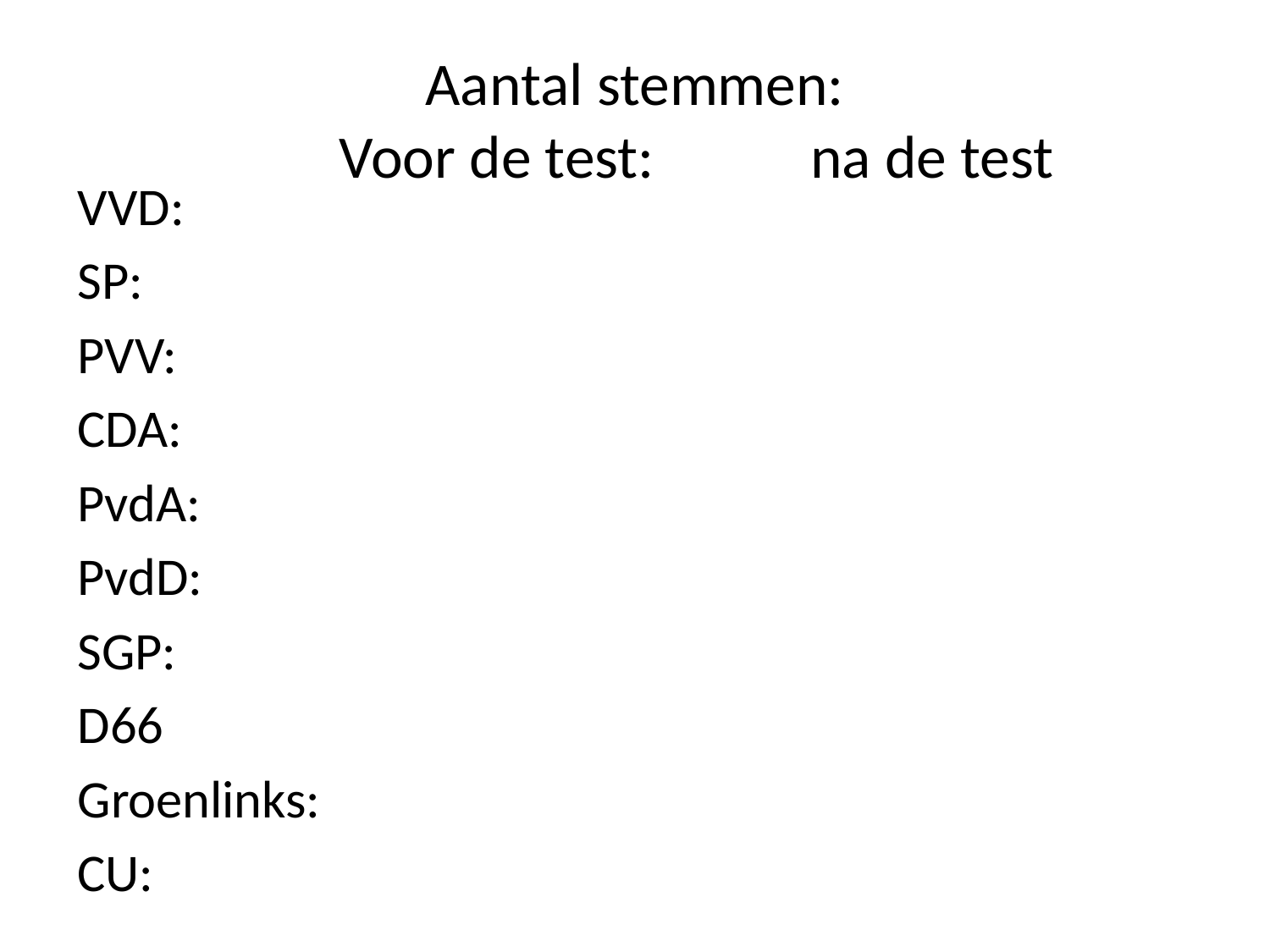

# Aantal stemmen: Voor de test:		na de test
VVD:
SP:
PVV:
CDA:
PvdA:
PvdD:
SGP:
D66
Groenlinks:
CU: